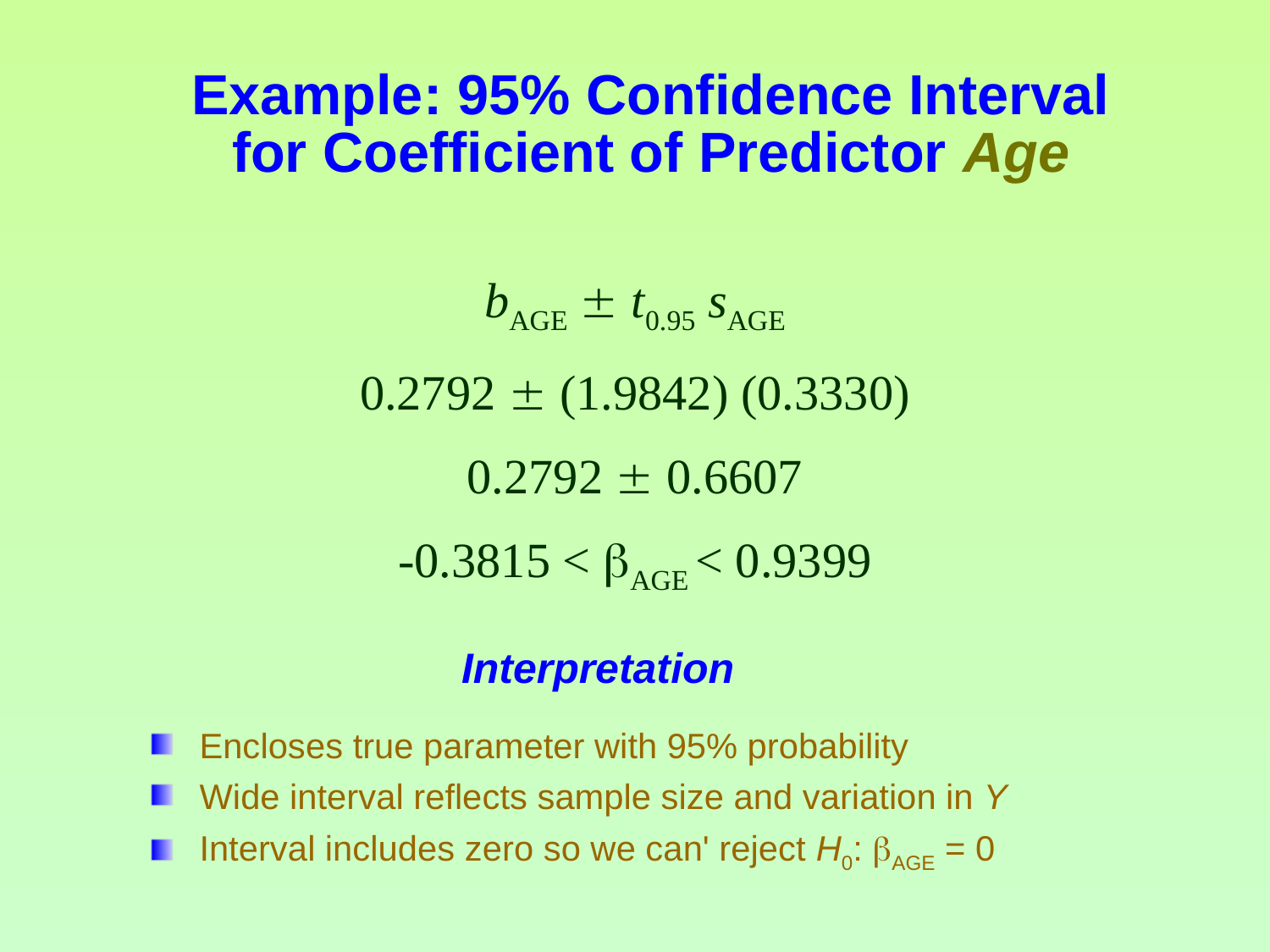

# Example: 95% Confidence Interval for Coefficient of Predictor Age
bAGE ± t0.95 sAGE
0.2792 ± (1.9842) (0.3330)
0.2792 ± 0.6607
-0.3815 < βAGE < 0.9399
Interpretation
  Encloses true parameter with 95% probability
  Wide interval reflects sample size and variation in Y
  Interval includes zero so we can' reject H0: βAGE = 0